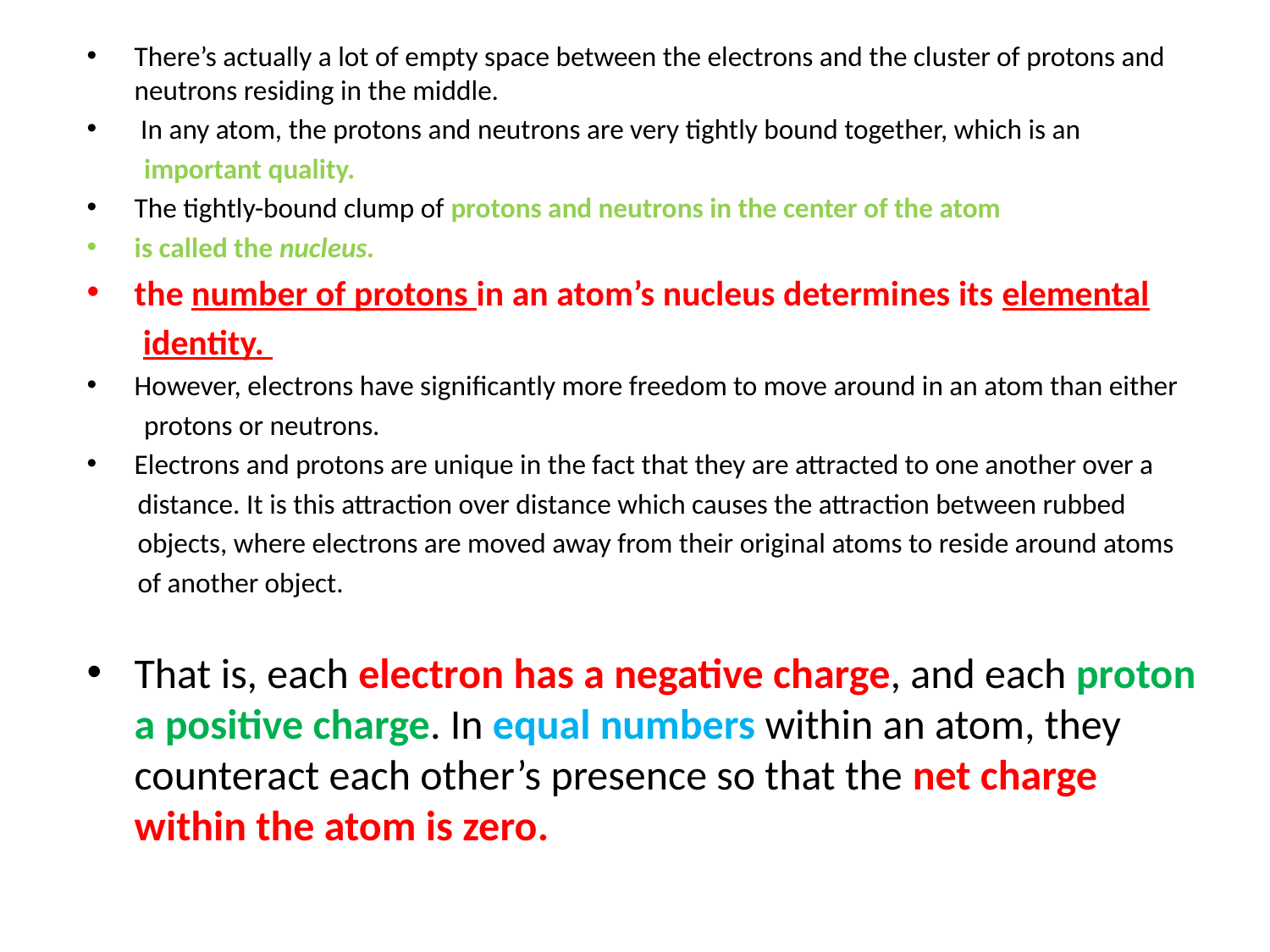

There’s actually a lot of empty space between the electrons and the cluster of protons and neutrons residing in the middle.
 In any atom, the protons and neutrons are very tightly bound together, which is an
         important quality.
The tightly-bound clump of protons and neutrons in the center of the atom
is called the nucleus.
the number of protons in an atom’s nucleus determines its elemental
       identity.
However, electrons have significantly more freedom to move around in an atom than either
         protons or neutrons.
Electrons and protons are unique in the fact that they are attracted to one another over a
        distance. It is this attraction over distance which causes the attraction between rubbed
        objects, where electrons are moved away from their original atoms to reside around atoms
        of another object.

That is, each electron has a negative charge, and each proton a positive charge. In equal numbers within an atom, they counteract each other’s presence so that the net charge within the atom is zero.